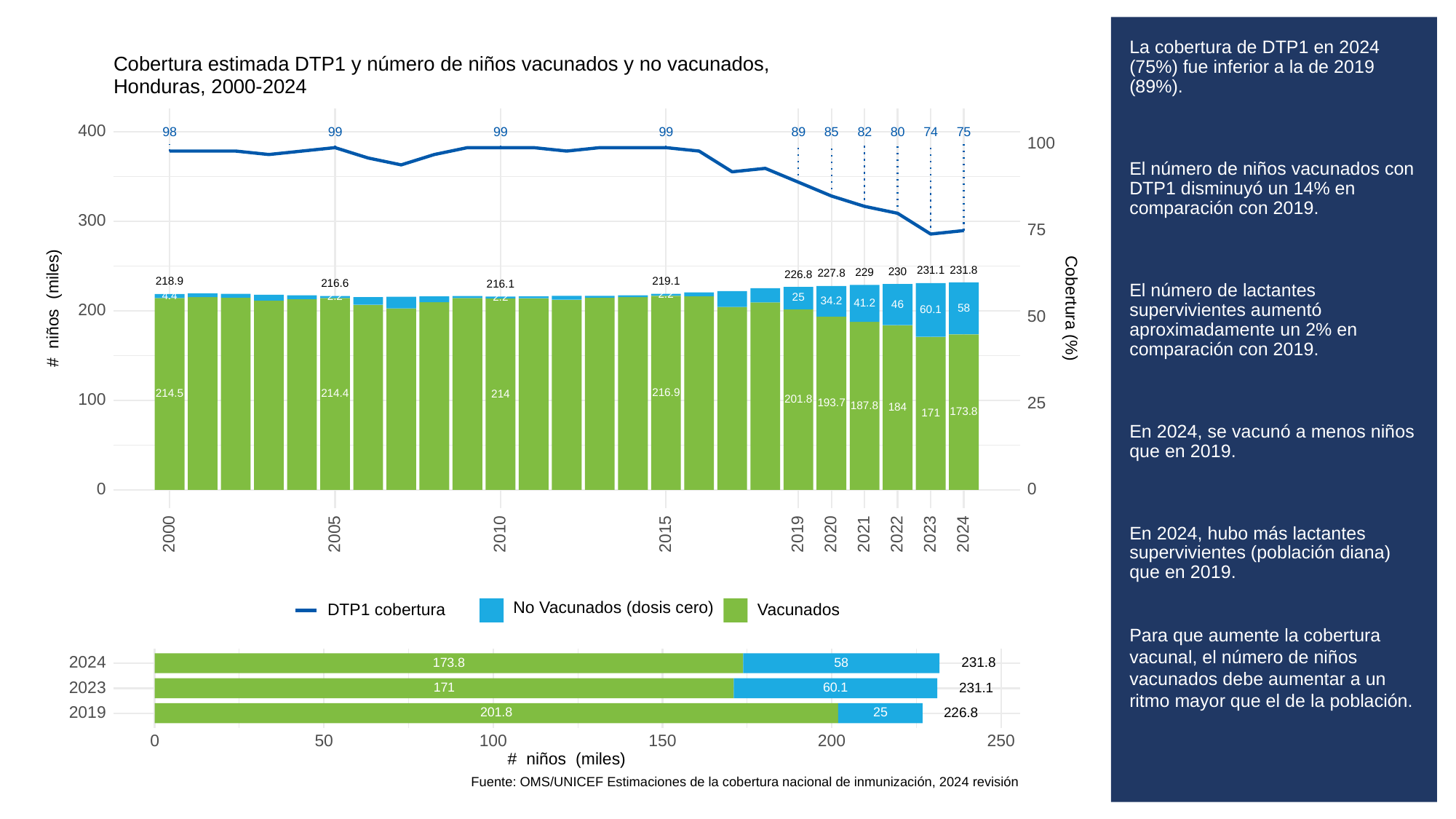

# La cobertura de DTP1 en 2024 (75%) fue inferior a la de 2019 (89%).

El número de niños vacunados con DTP1 disminuyó un 14% en comparación con 2019.

El número de lactantes supervivientes aumentó aproximadamente un 2% en comparación con 2019.

En 2024, se vacunó a menos niños que en 2019.

En 2024, hubo más lactantes supervivientes (población diana) que en 2019.

Para que aumente la cobertura vacunal, el número de niños vacunados debe aumentar a un ritmo mayor que el de la población.

Cobertura estimada DTP1 y número de niños vacunados y no vacunados,
Honduras, 2000-2024

400
98
99
99
99
89
85
82
80
75
74

100

300

75

231.8
231.1
230
229
227.8
226.8
219.1
218.9
216.6
216.1

2.2

4.4

2.2

2.2

25

34.2

41.2

46
#  niños  (miles)
Cobertura (%)

58
200

60.1

50

216.9
214.5
214.4
214
100
201.8
25
193.7

187.8
184
173.8
171

0
0

2023
2000
2005
2010
2015
2019
2020
2021
2022
2024

No Vacunados (dosis cero)
DTP1 cobertura
Vacunados

2024
231.8
173.8
58

2023
231.1
60.1
171

2019
226.8
201.8
25

0
50
100
150
200
250
#  niños  (miles)
Fuente: OMS/UNICEF Estimaciones de la cobertura nacional de inmunización, 2024 revisión